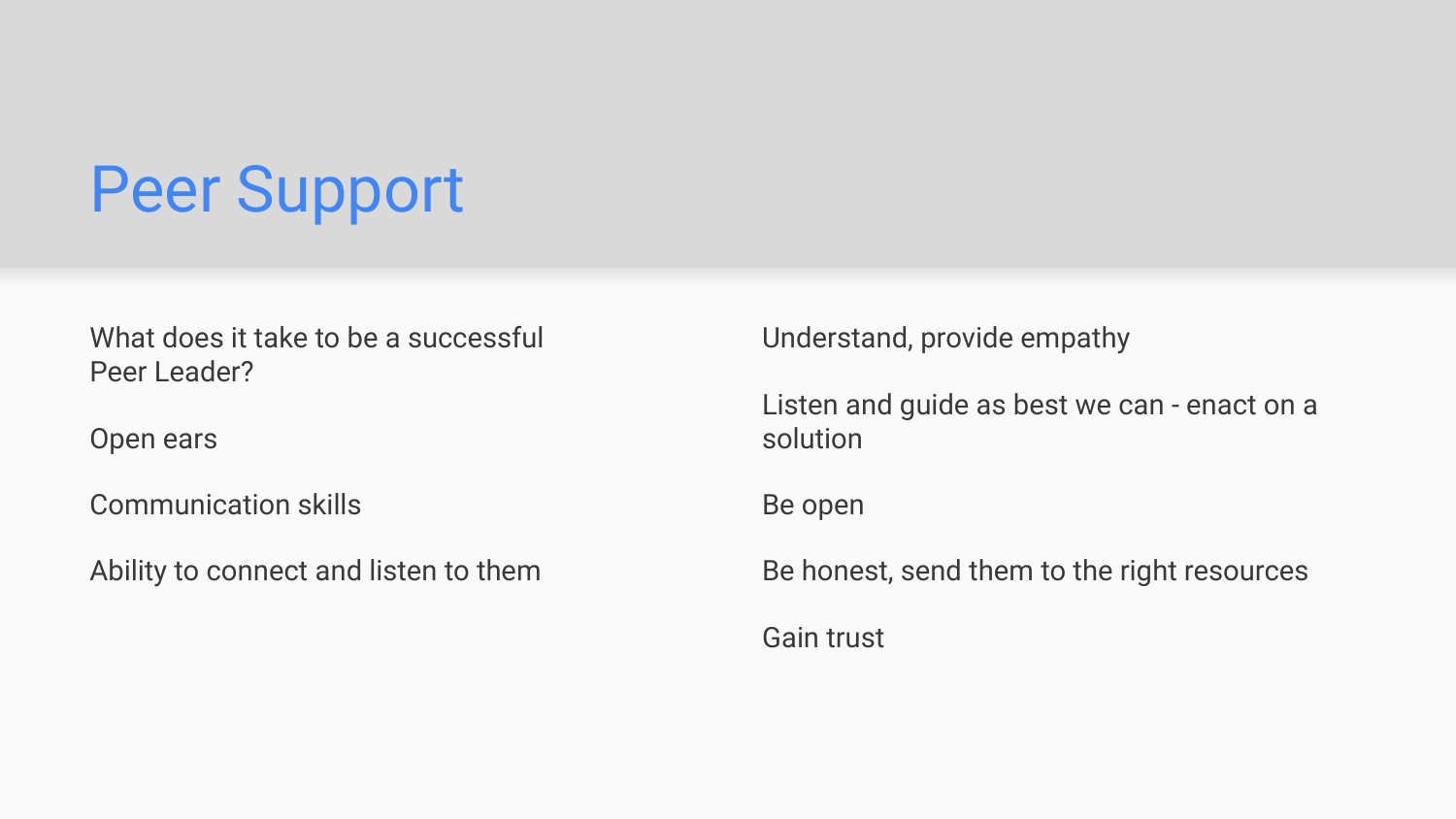

# Peer Support
What does it take to be a successful
Peer Leader?
Open ears
Communication skills
Ability to connect and listen to them

Understand, provide empathy
Listen and guide as best we can - enact on a solution
Be open
Be honest, send them to the right resources
Gain trust